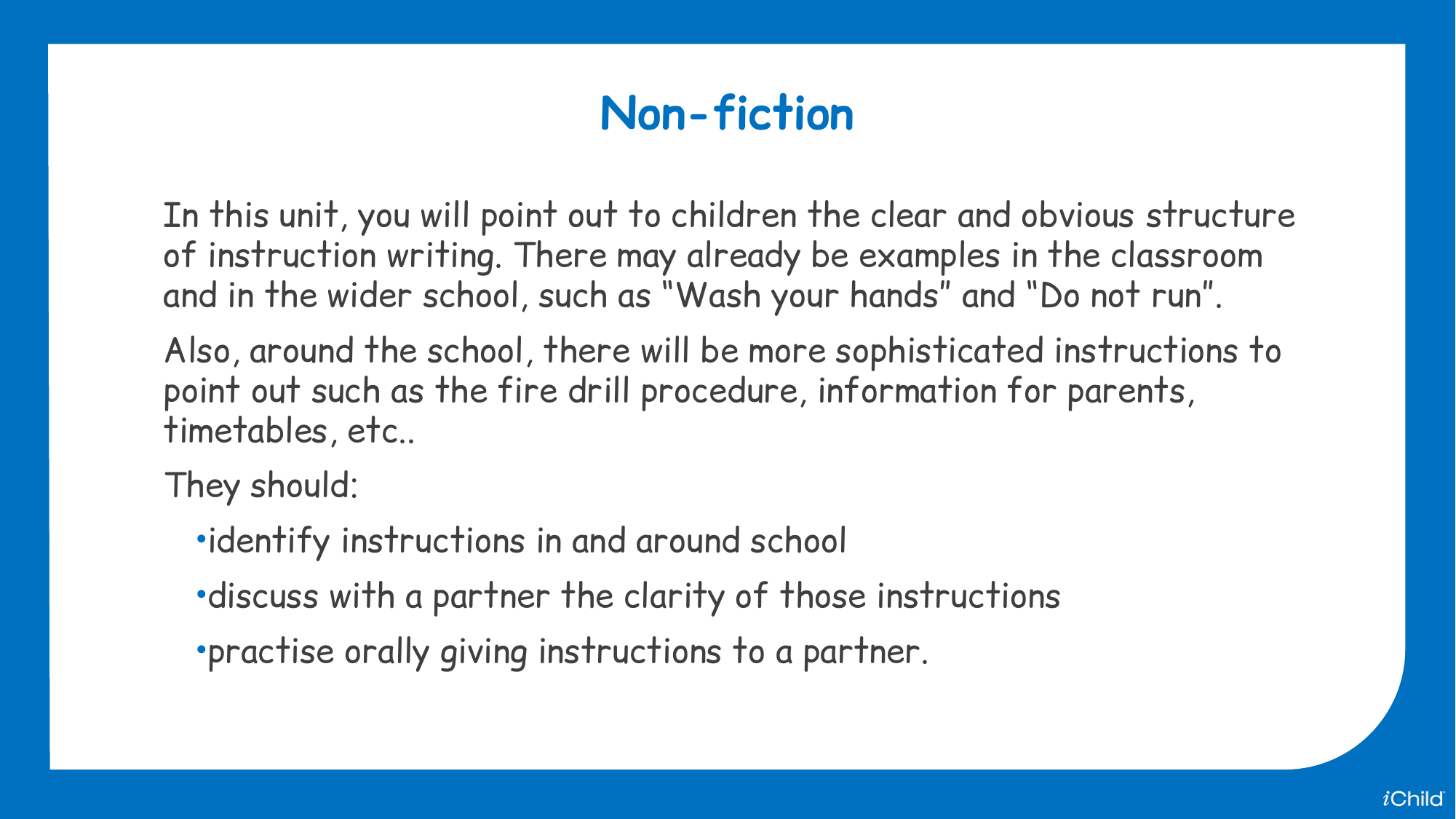

Non-fiction
In this unit, you will point out to children the clear and obvious structure of instruction writing. There may already be examples in the classroom and in the wider school, such as “Wash your hands” and “Do not run”.
Also, around the school, there will be more sophisticated instructions to point out such as the fire drill procedure, information for parents, timetables, etc..
They should:
identify instructions in and around school
discuss with a partner the clarity of those instructions
practise orally giving instructions to a partner.